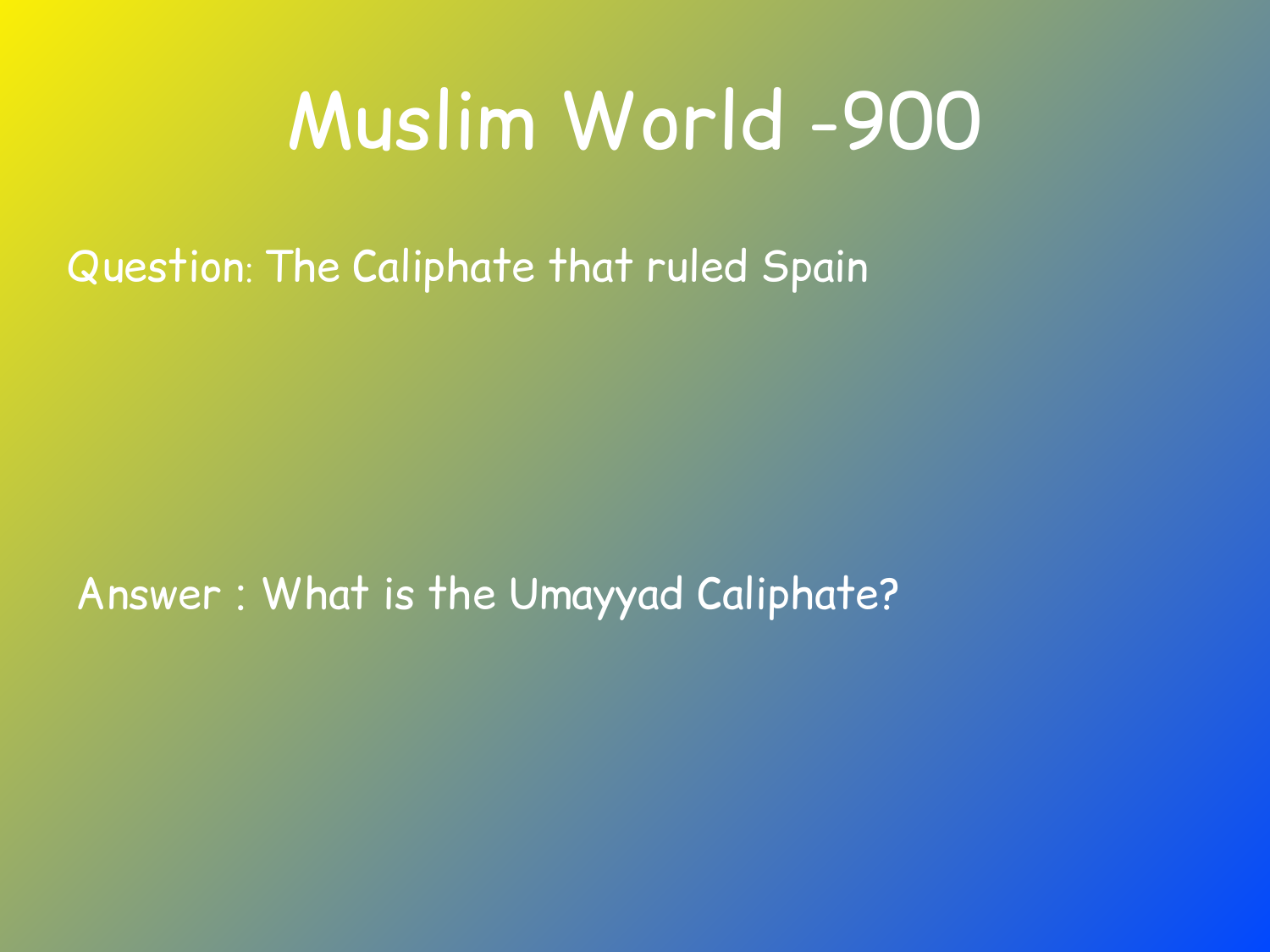

# Muslim World -900
Question: The Caliphate that ruled Spain

Answer : What is the Umayyad Caliphate?